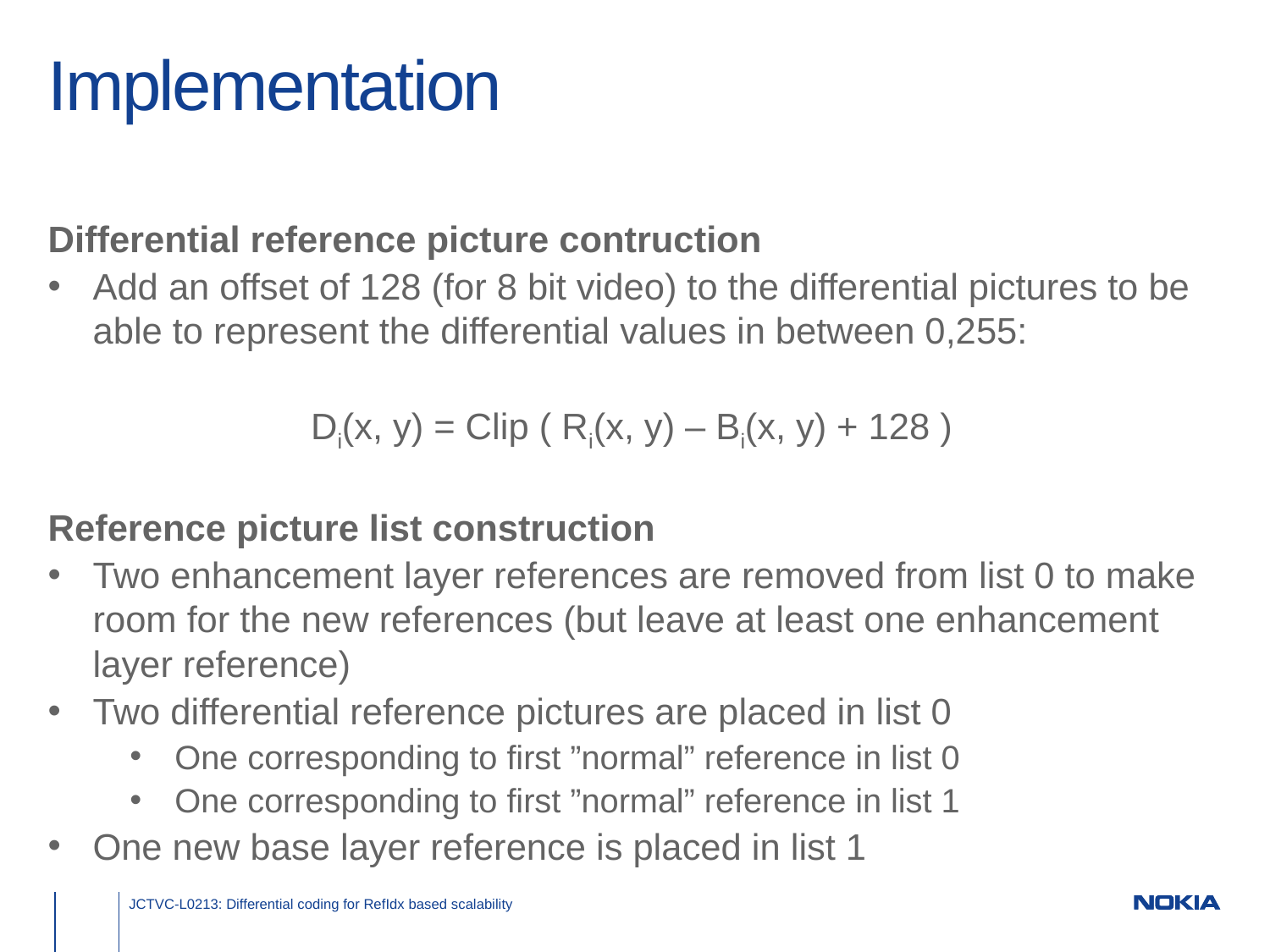

# Implementation
Differential reference picture contruction
Add an offset of 128 (for 8 bit video) to the differential pictures to be able to represent the differential values in between 0,255:

Di(x, y) = Clip ( Ri(x, y) – Bi(x, y) + 128 )

Reference picture list construction
Two enhancement layer references are removed from list 0 to make room for the new references (but leave at least one enhancement layer reference)
Two differential reference pictures are placed in list 0
One corresponding to first ”normal” reference in list 0
One corresponding to first ”normal” reference in list 1
One new base layer reference is placed in list 1

JCTVC-L0213: Differential coding for RefIdx based scalability